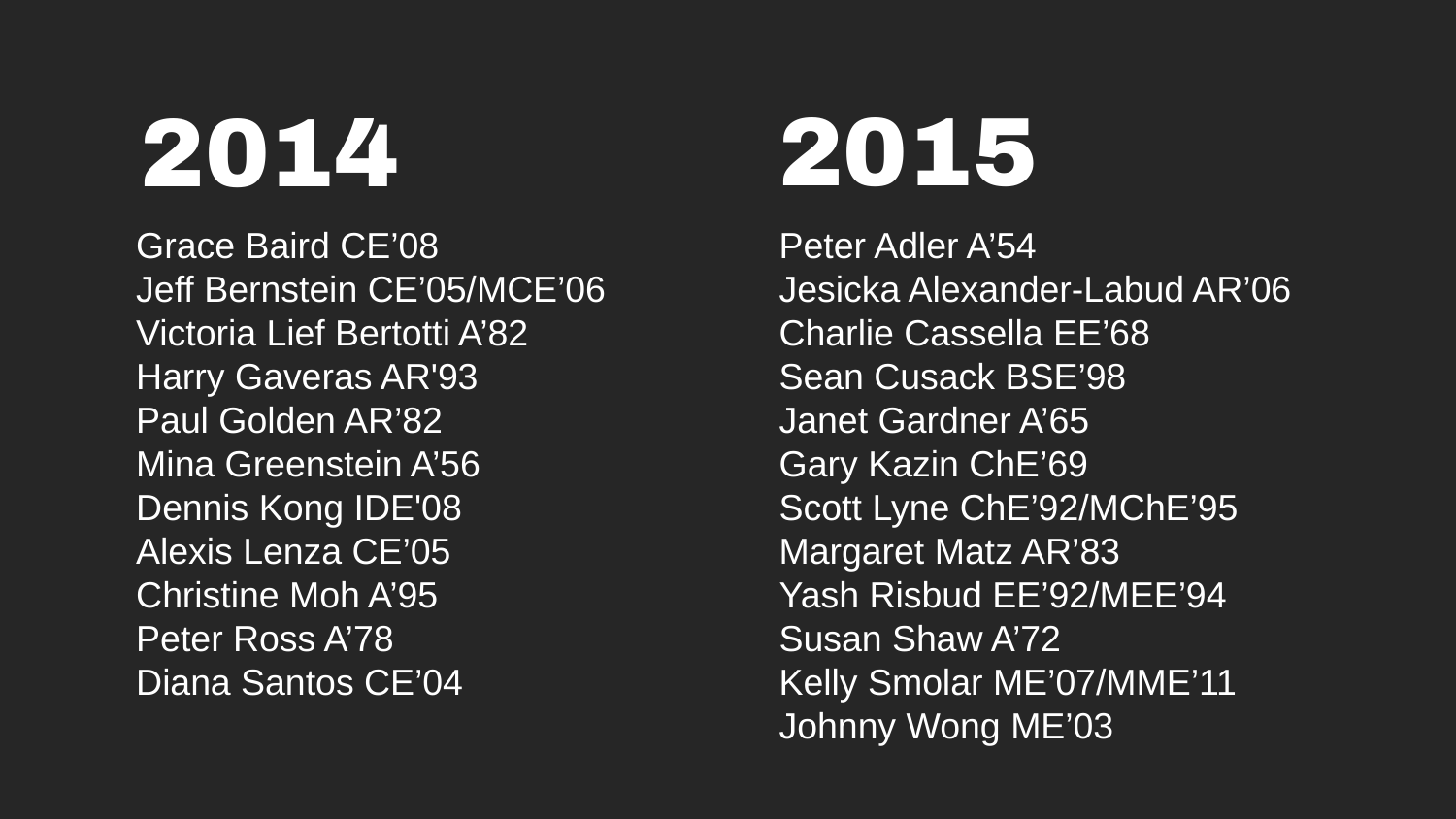

2015
2014
Grace Baird CE’08
Jeff Bernstein CE’05/MCE’06
Victoria Lief Bertotti A’82
Harry Gaveras AR'93
Paul Golden AR’82
Mina Greenstein A’56
Dennis Kong IDE'08
Alexis Lenza CE’05
Christine Moh A’95
Peter Ross A’78
Diana Santos CE’04
Peter Adler A’54
Jesicka Alexander-Labud AR’06
Charlie Cassella EE’68
Sean Cusack BSE’98
Janet Gardner A’65
Gary Kazin ChE’69
Scott Lyne ChE’92/MChE’95
Margaret Matz AR’83
Yash Risbud EE’92/MEE’94
Susan Shaw A’72
Kelly Smolar ME’07/MME’11
Johnny Wong ME’03